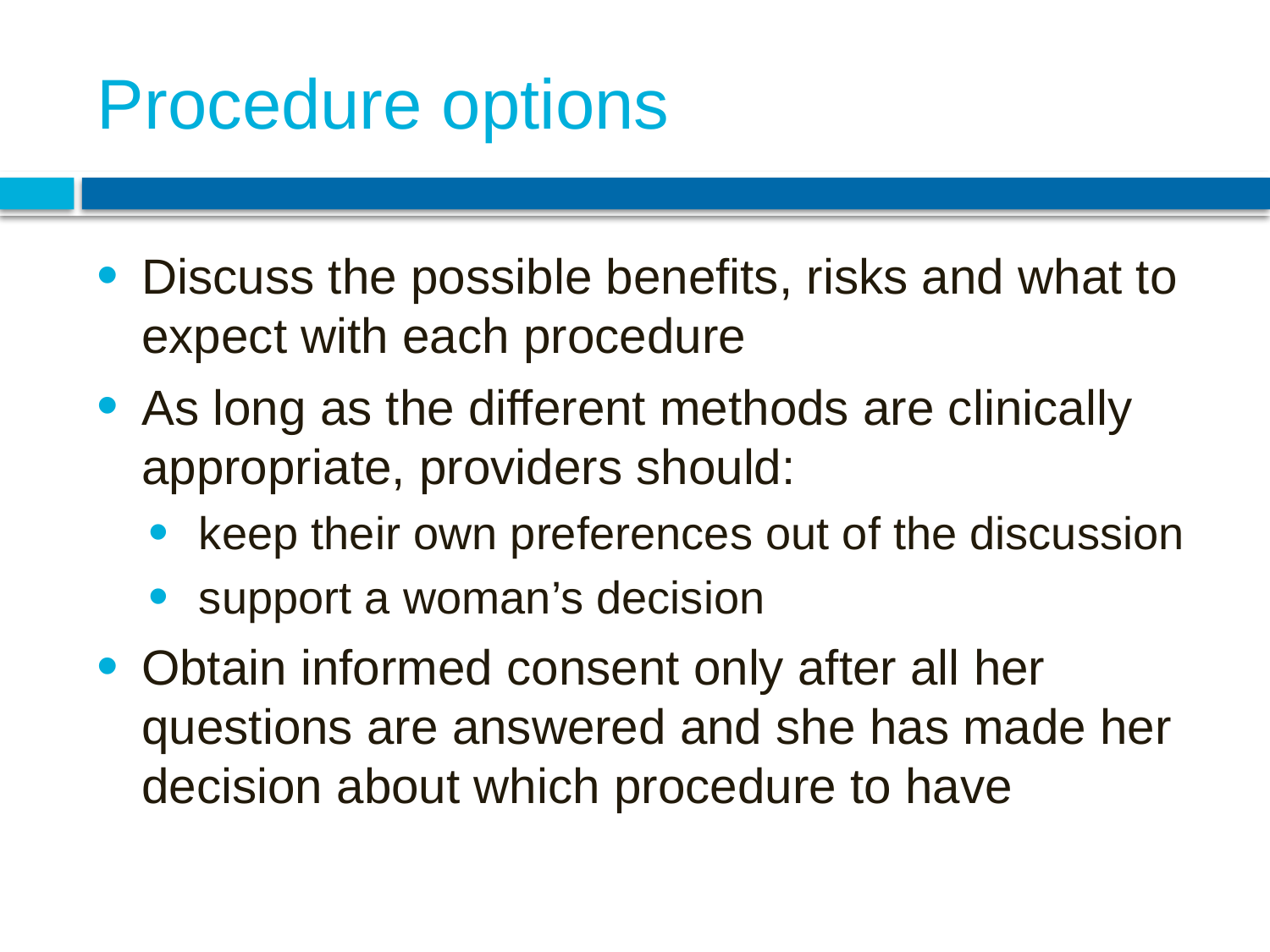

# Procedure options
Discuss the possible benefits, risks and what to expect with each procedure
As long as the different methods are clinically appropriate, providers should:
 keep their own preferences out of the discussion
 support a woman’s decision
Obtain informed consent only after all her questions are answered and she has made her decision about which procedure to have